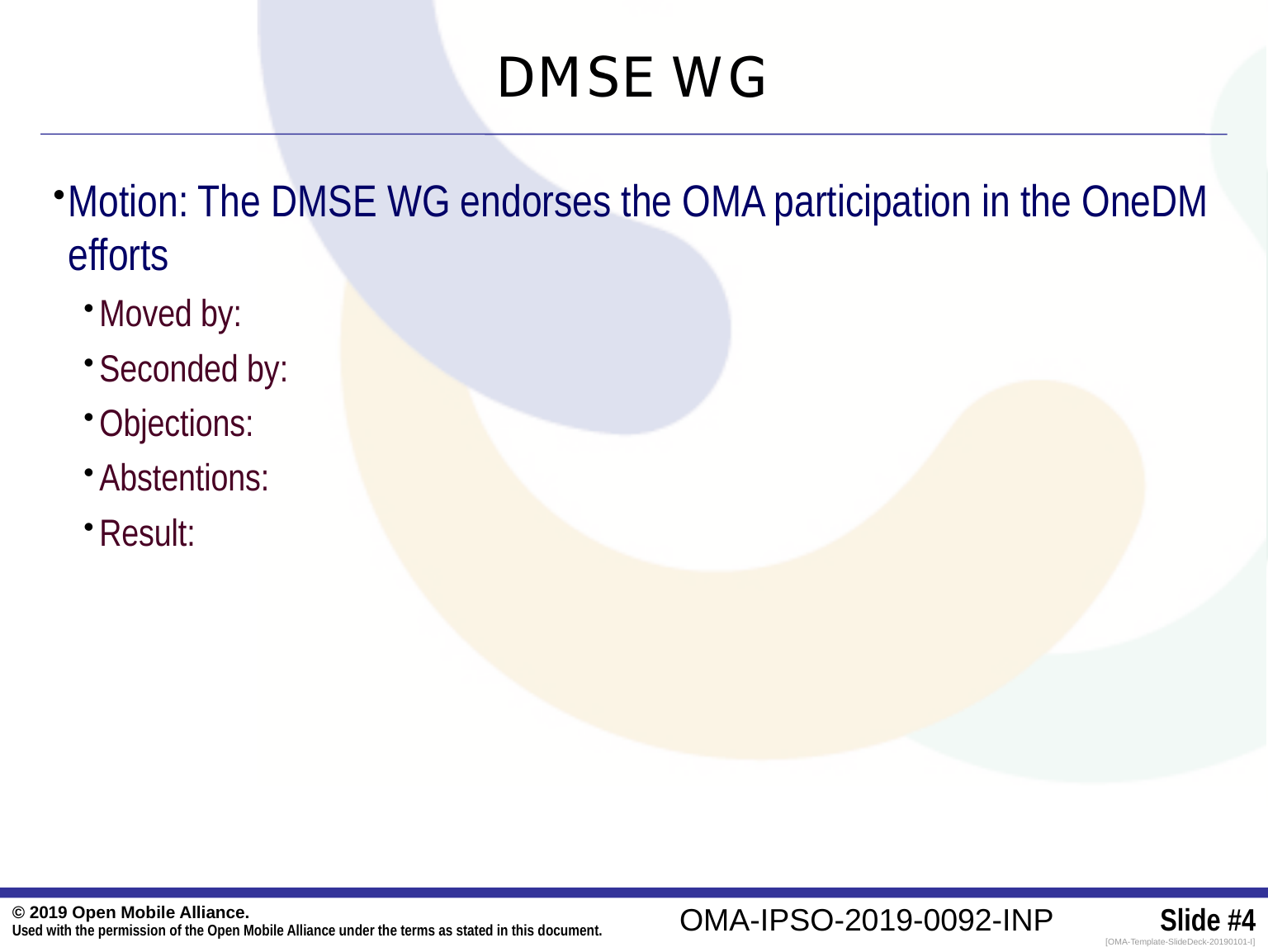

# DMSE WG
Motion: The DMSE WG endorses the OMA participation in the OneDM efforts
Moved by:
Seconded by:
Objections:
Abstentions:
Result: